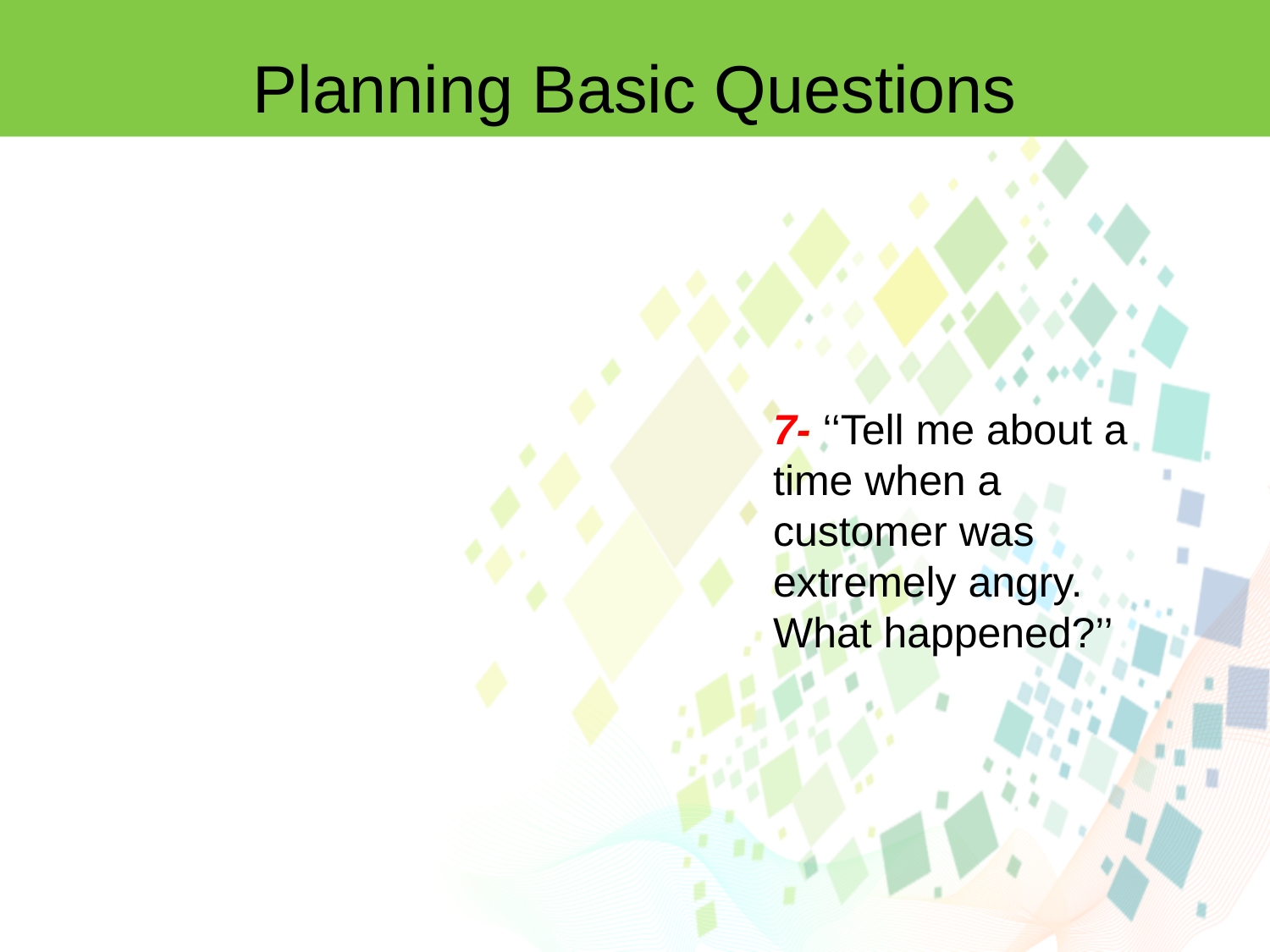

Planning Basic Questions
7- ‘‘Tell me about a time when a customer was extremely angry. What happened?’’